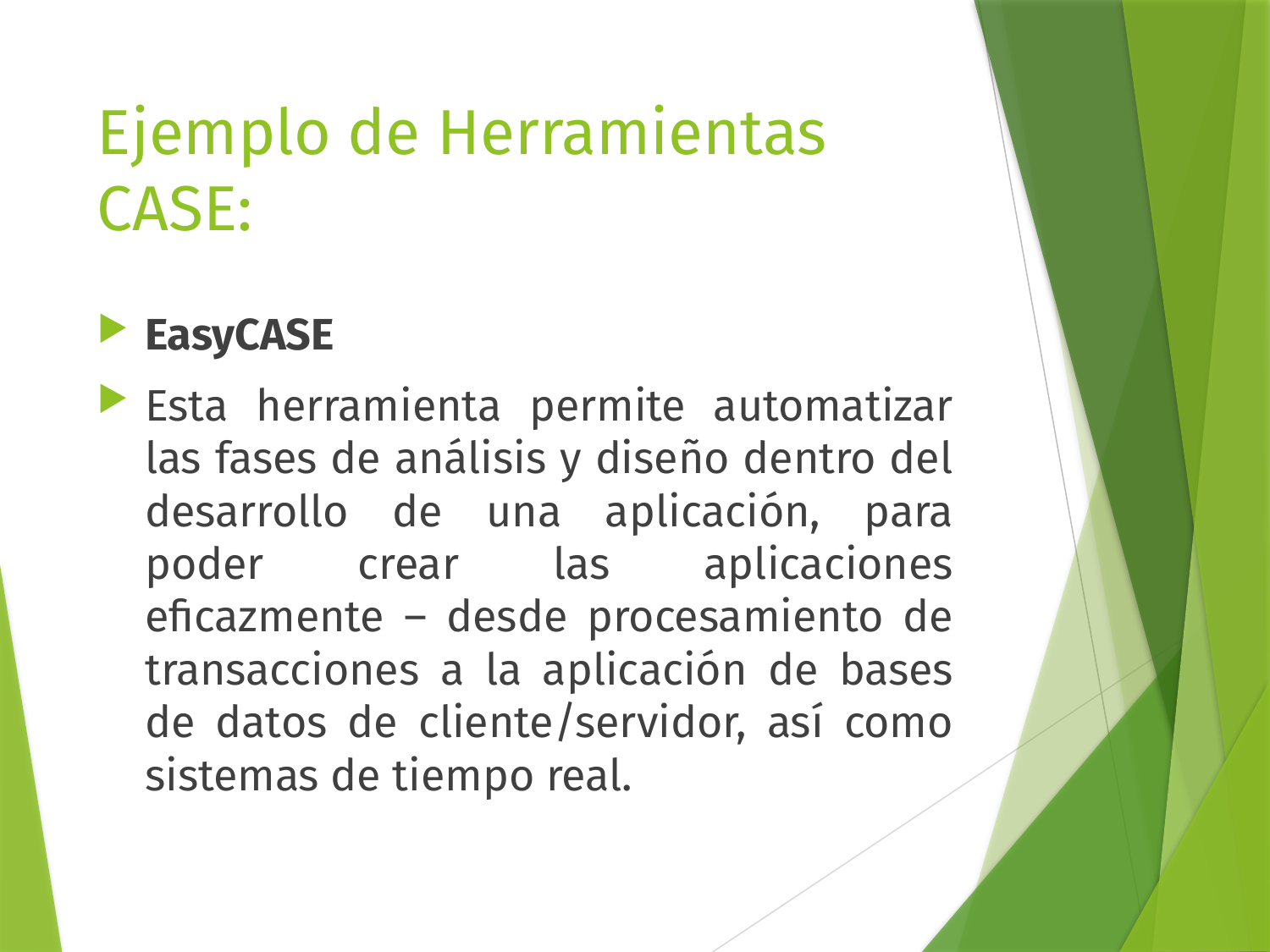

# Ejemplo de Herramientas CASE:
EasyCASE
Esta herramienta permite automatizar las fases de análisis y diseño dentro del desarrollo de una aplicación, para poder crear las aplicaciones eficazmente – desde procesamiento de transacciones a la aplicación de bases de datos de cliente/servidor, así como sistemas de tiempo real.